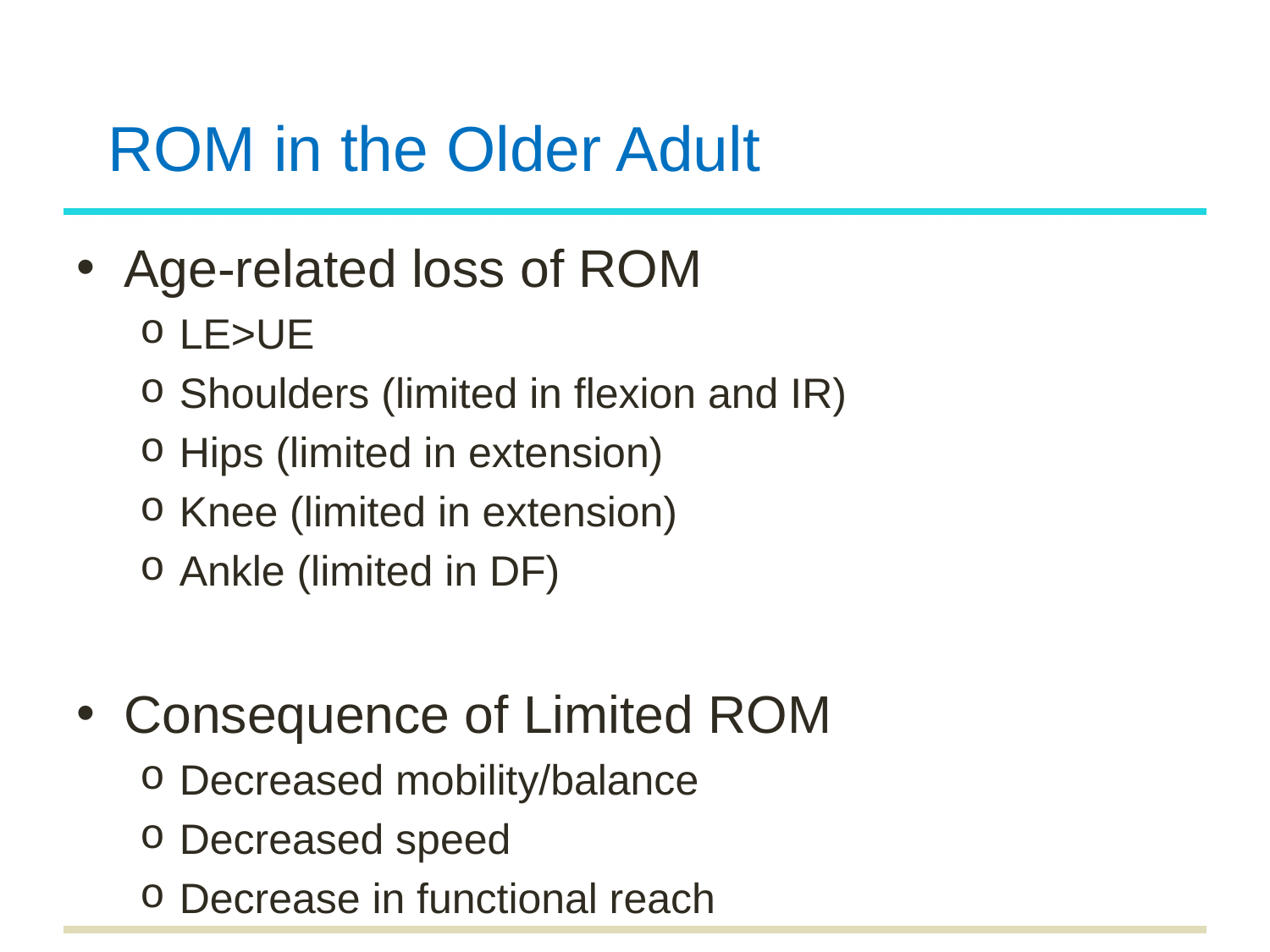

# ROM in the Older Adult
Age-related loss of ROM
LE>UE
Shoulders (limited in flexion and IR)
Hips (limited in extension)
Knee (limited in extension)
Ankle (limited in DF)

Consequence of Limited ROM
Decreased mobility/balance
Decreased speed
Decrease in functional reach